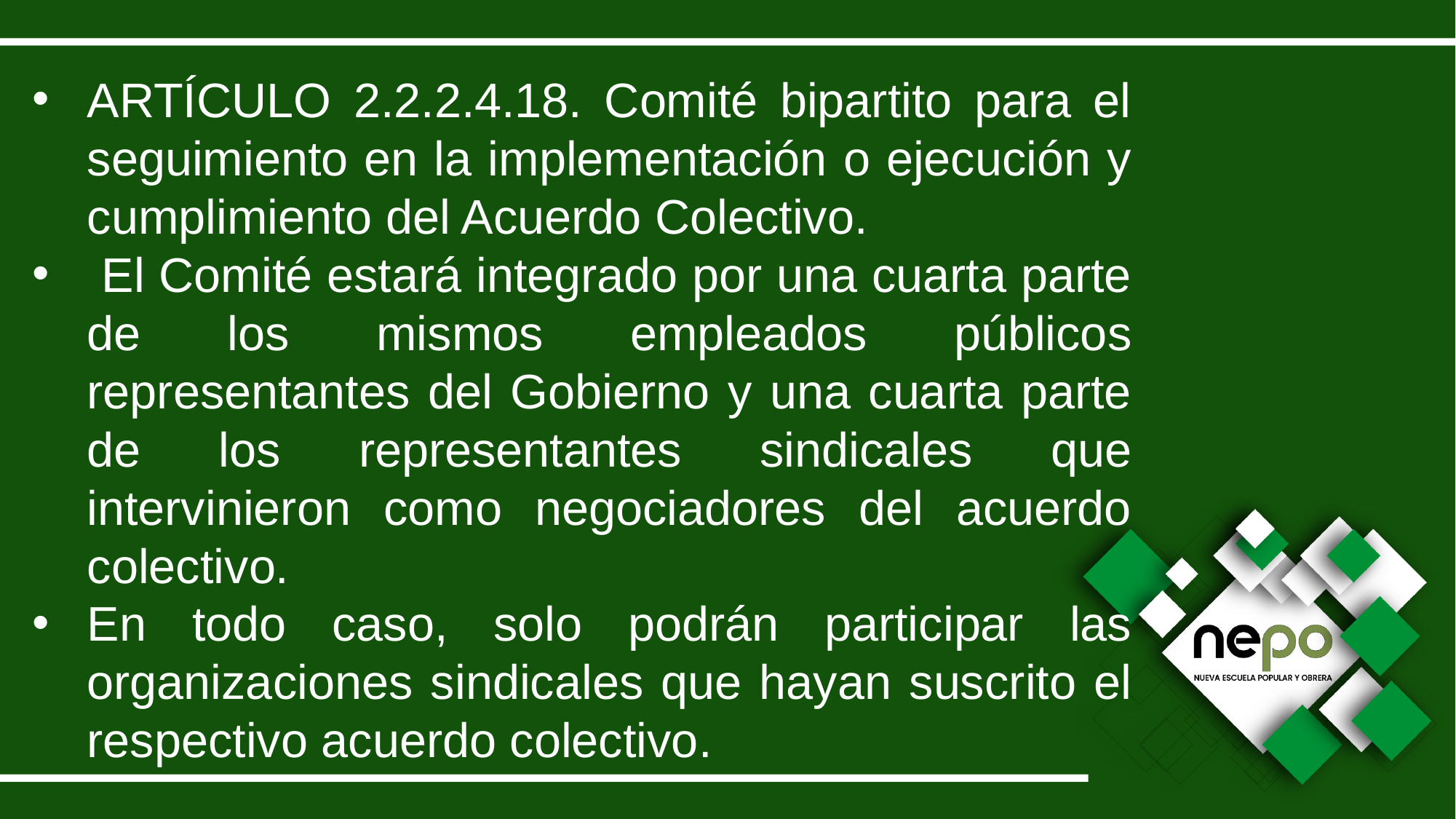

ARTÍCULO 2.2.2.4.18. Comité bipartito para el seguimiento en la implementación o ejecución y cumplimiento del Acuerdo Colectivo.
 El Comité estará integrado por una cuarta parte de los mismos empleados públicos representantes del Gobierno y una cuarta parte de los representantes sindicales que intervinieron como negociadores del acuerdo colectivo.
En todo caso, solo podrán participar las organizaciones sindicales que hayan suscrito el respectivo acuerdo colectivo.